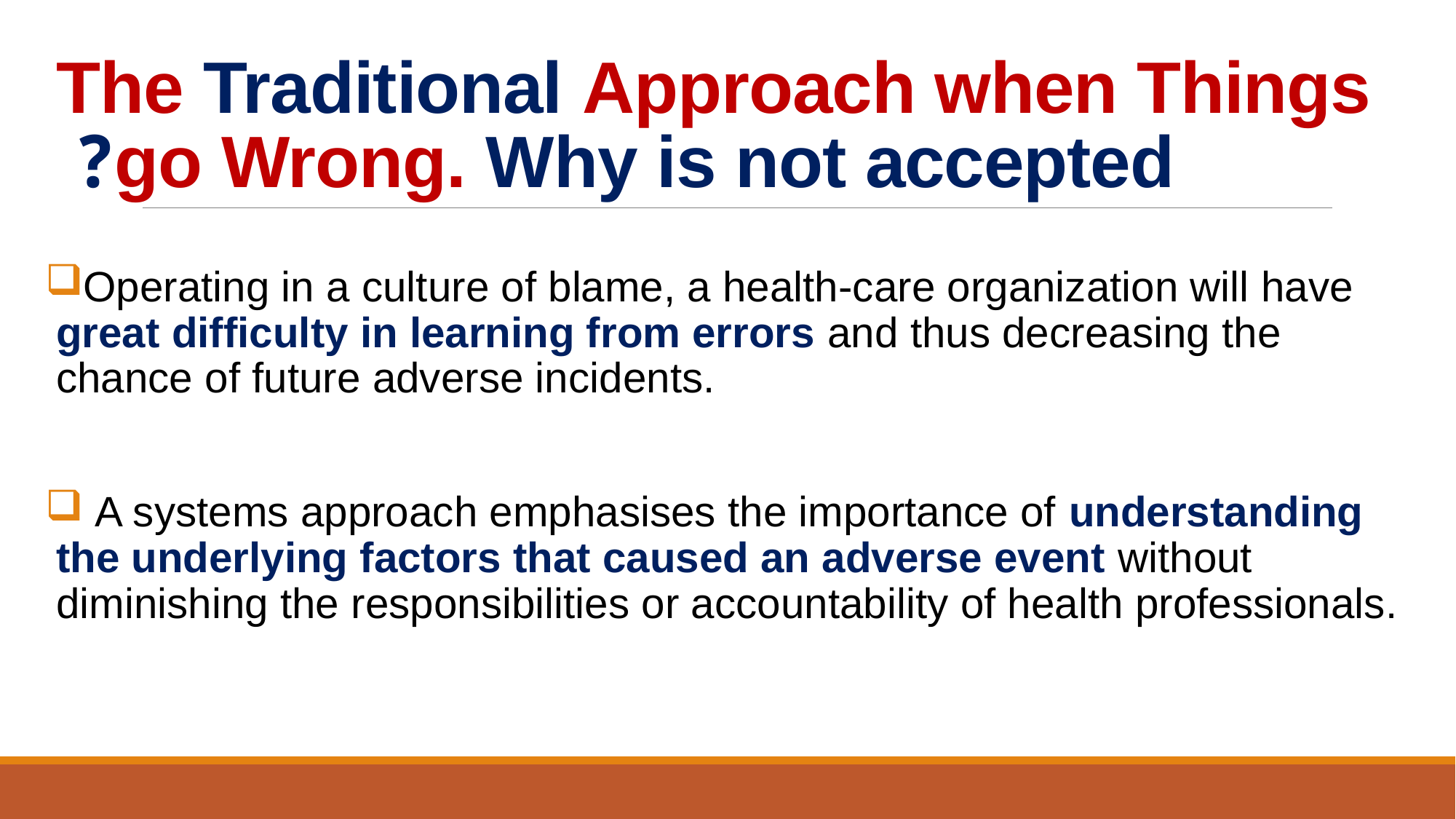

# The Traditional Approach when Things go Wrong. Why is not accepted?
Operating in a culture of blame, a health-care organization will have great difficulty in learning from errors and thus decreasing the chance of future adverse incidents.

 A systems approach emphasises the importance of understanding the underlying factors that caused an adverse event without diminishing the responsibilities or accountability of health professionals.